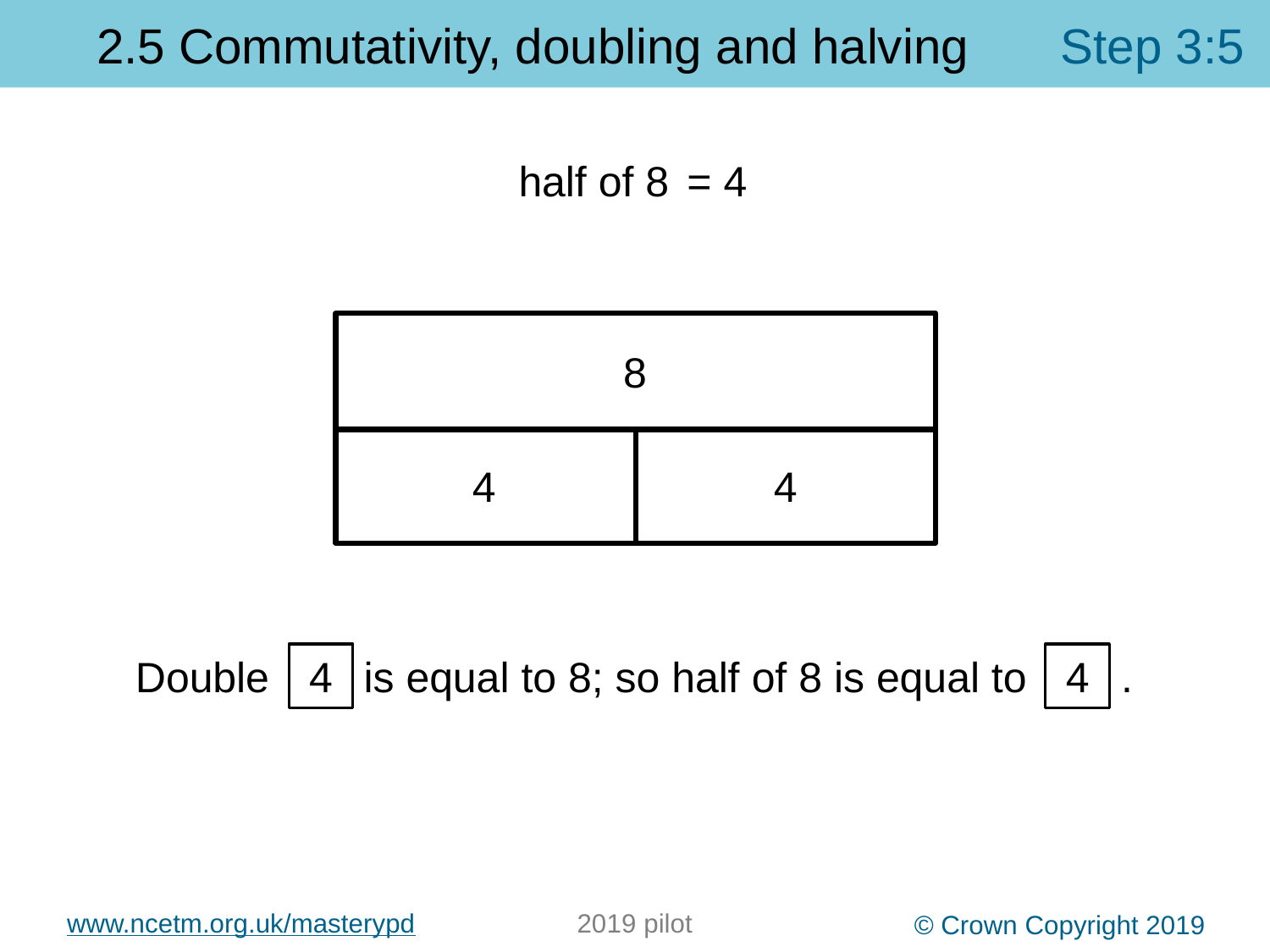

2.5 Commutativity, doubling and halving	  Step 3:5
= 4
half of 8

8
4
4
4
4

Double        is equal to 8; so half of 8 is equal to        .